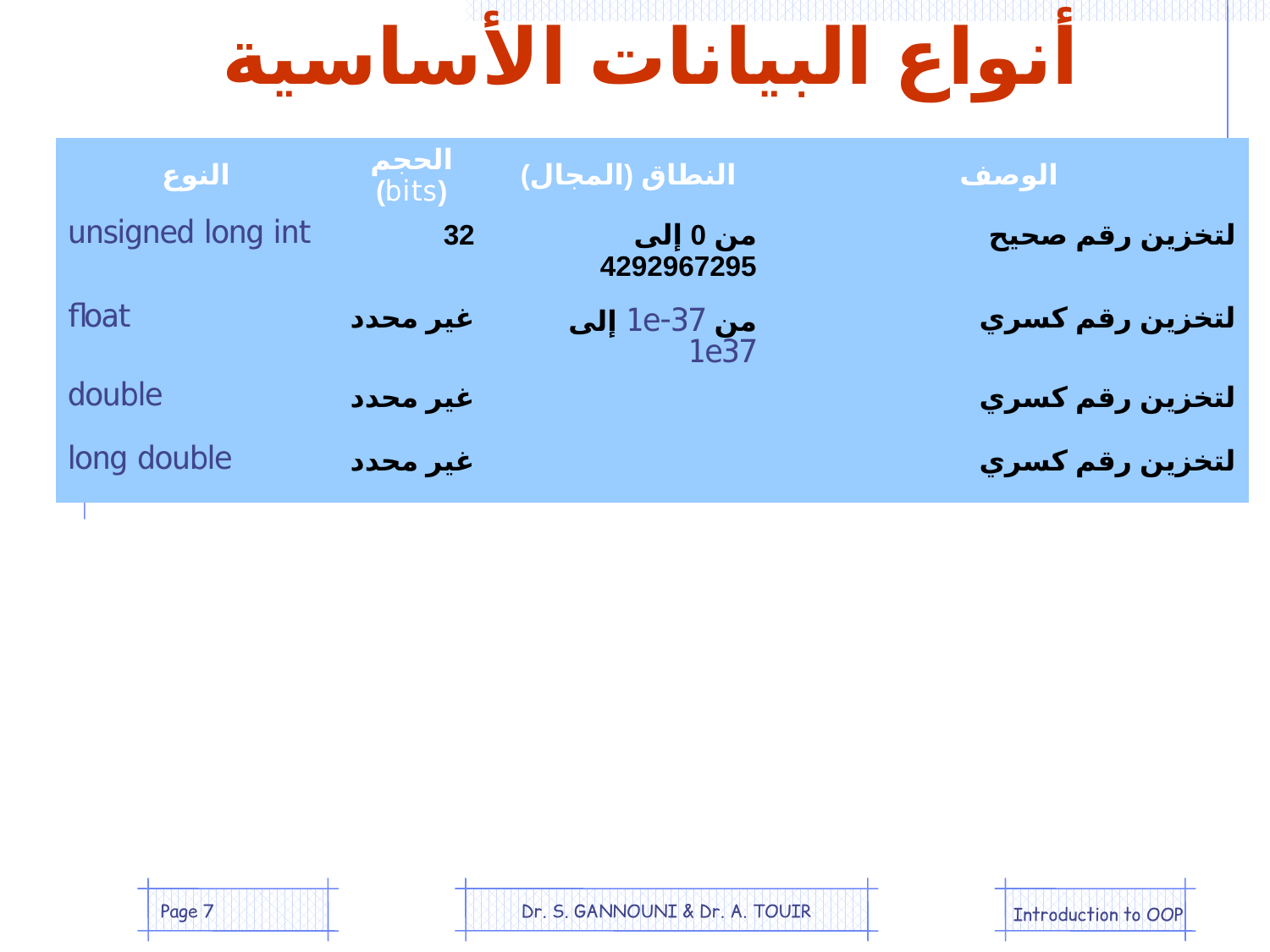

# أنواع البيانات الأساسية
| النوع | الحجم (bits) | النطاق (المجال) | الوصف |
| --- | --- | --- | --- |
| unsigned long int | 32 | من 0 إلى 4292967295 | لتخزين رقم صحيح |
| float | غير محدد | من 1e-37 إلى 1e37 | لتخزين رقم كسري |
| double | غير محدد |  | لتخزين رقم كسري |
| long double | غير محدد |  | لتخزين رقم كسري |
Page 7
Dr. S. GANNOUNI & Dr. A. TOUIR
Introduction to OOP